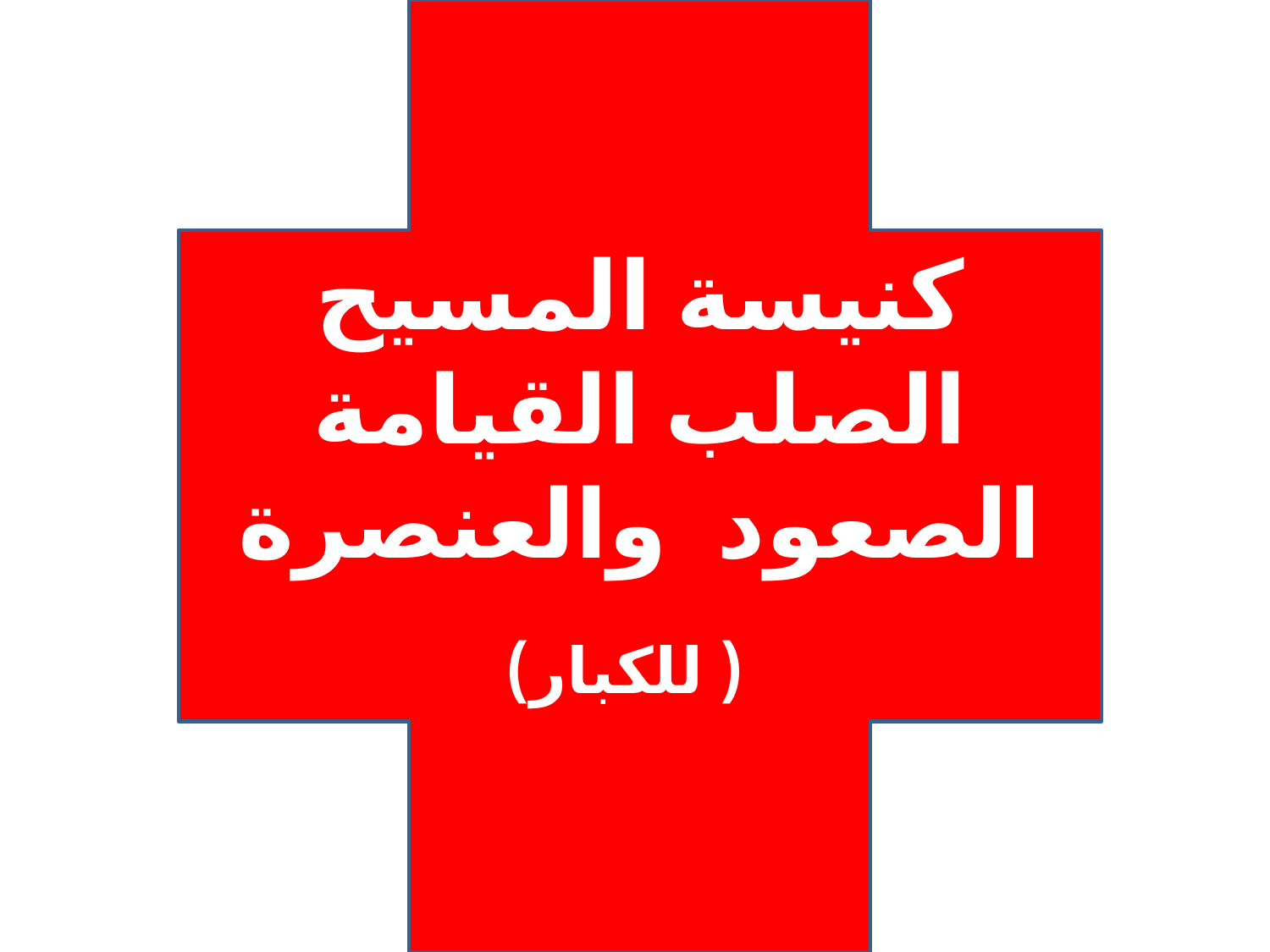

كنيسة المسيح
الصلب القيامة الصعود  والعنصرة
 ( للكبار)